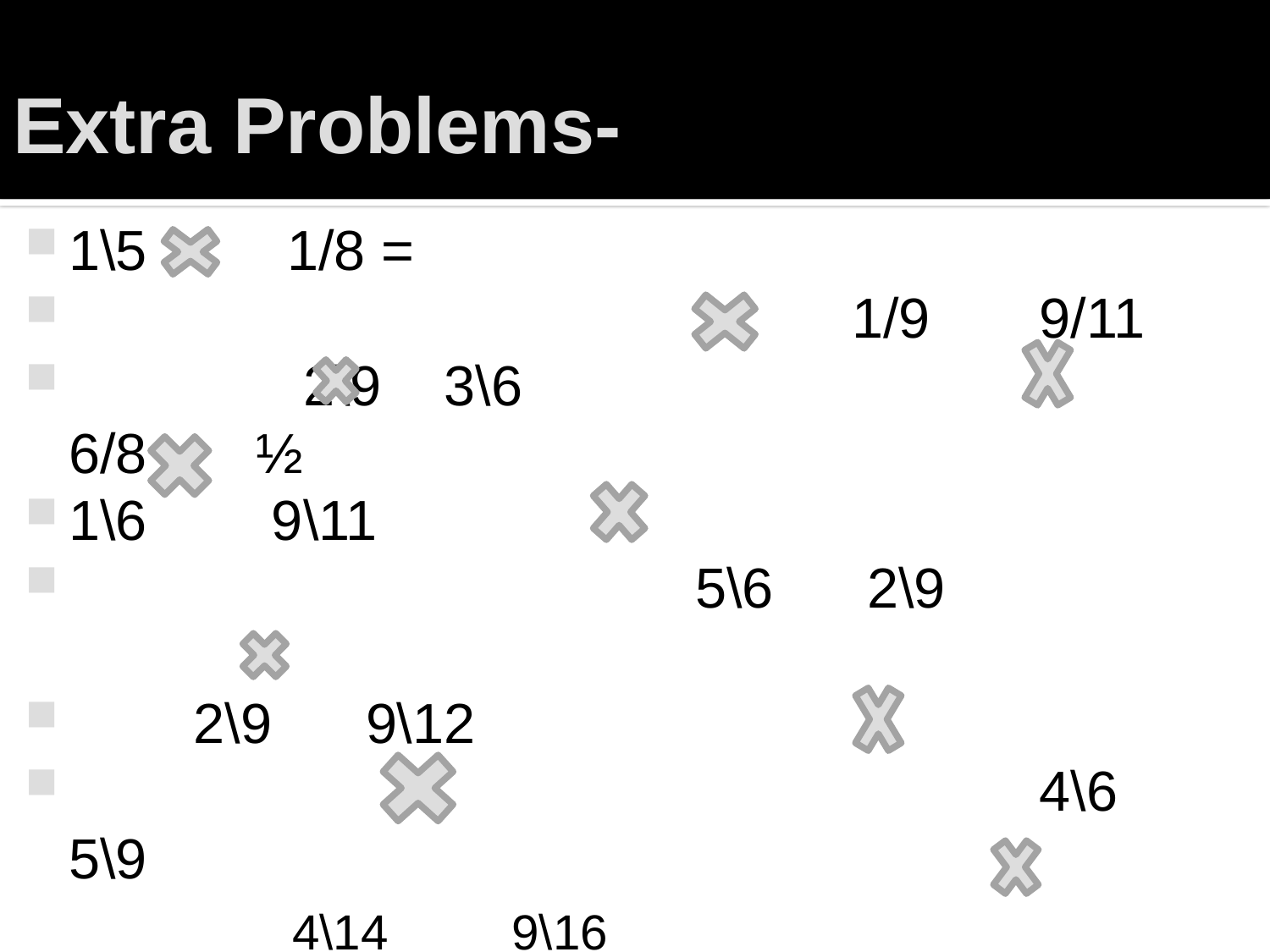

# Extra Problems-
1\5         1/8 =
                                                  1/9       9/11
               2\9    3\6                                             6/8       ½
1\6        9\11
                                        5\6      2\9

        2\9      9\12
                                                              4\6       5\9
4\14         9\16
					6\8         6\9